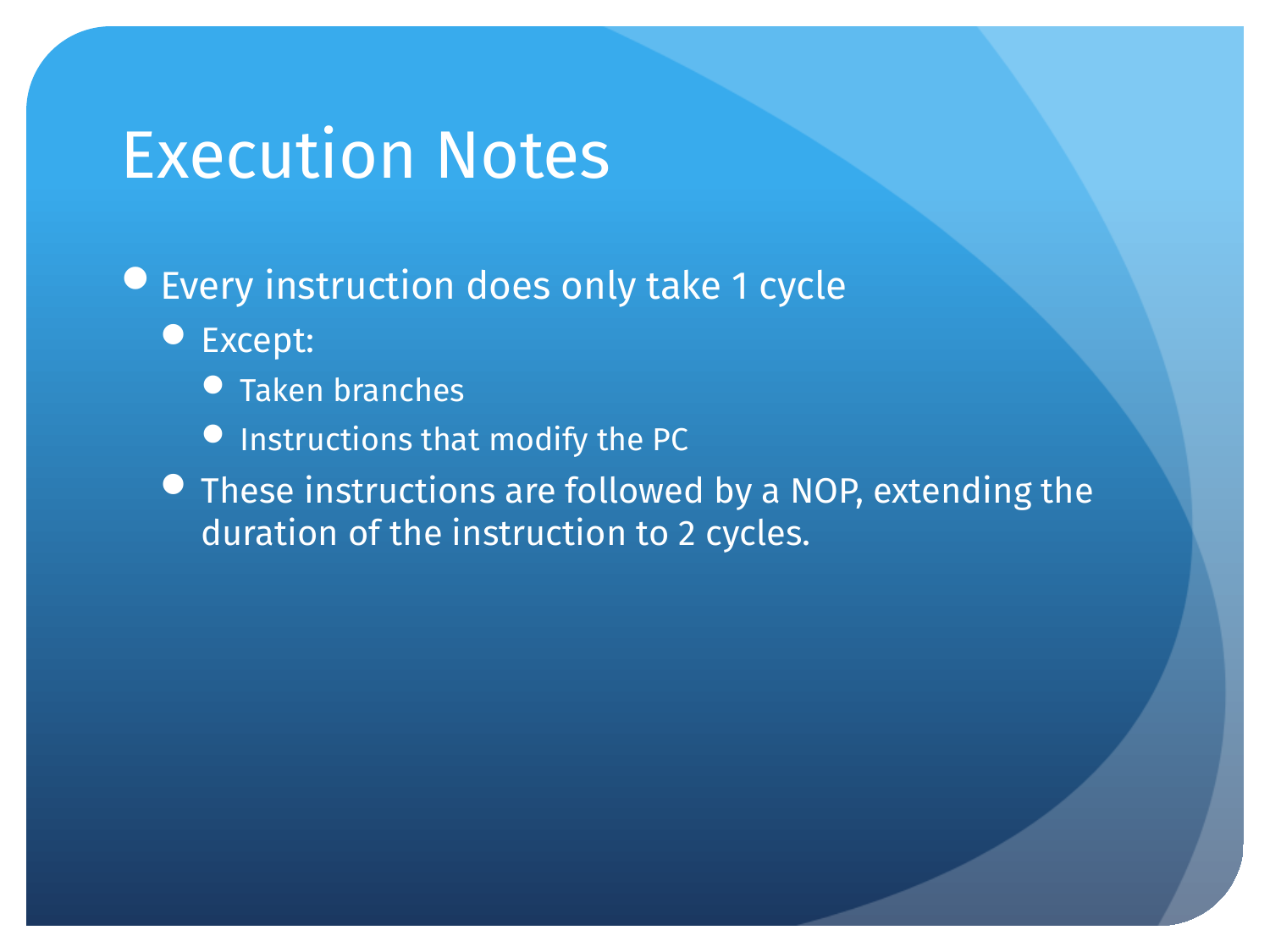

# Execution Notes
Every instruction does only take 1 cycle
Except:
Taken branches
Instructions that modify the PC
These instructions are followed by a NOP, extending the duration of the instruction to 2 cycles.